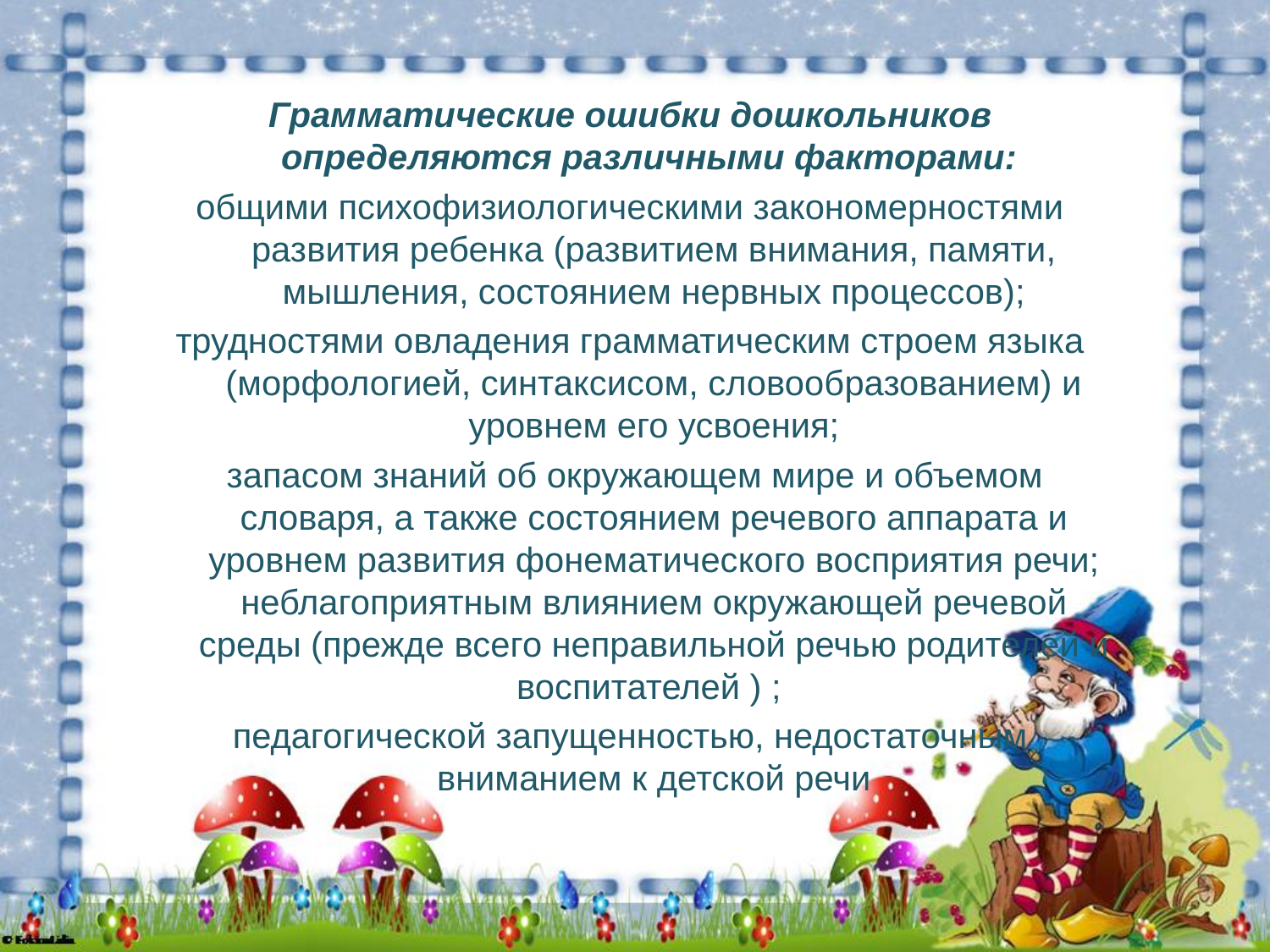

#
Грамматические ошибки дошкольников определяются различными факторами:
общими психофизиологическими закономерностями развития ребенка (развитием внимания, памяти, мышления, состоянием нервных процессов);
трудностями овладения грамматическим строем языка (морфологией, синтаксисом, словообразованием) и уровнем его усвоения;
 запасом знаний об окружающем мире и объемом словаря, а также состоянием речевого аппарата и уровнем развития фонематического восприятия речи; неблагоприятным влиянием окружающей речевой среды (прежде всего неправильной речью родителей и воспитателей ) ;
педагогической запущенностью, недостаточным вниманием к детской речи